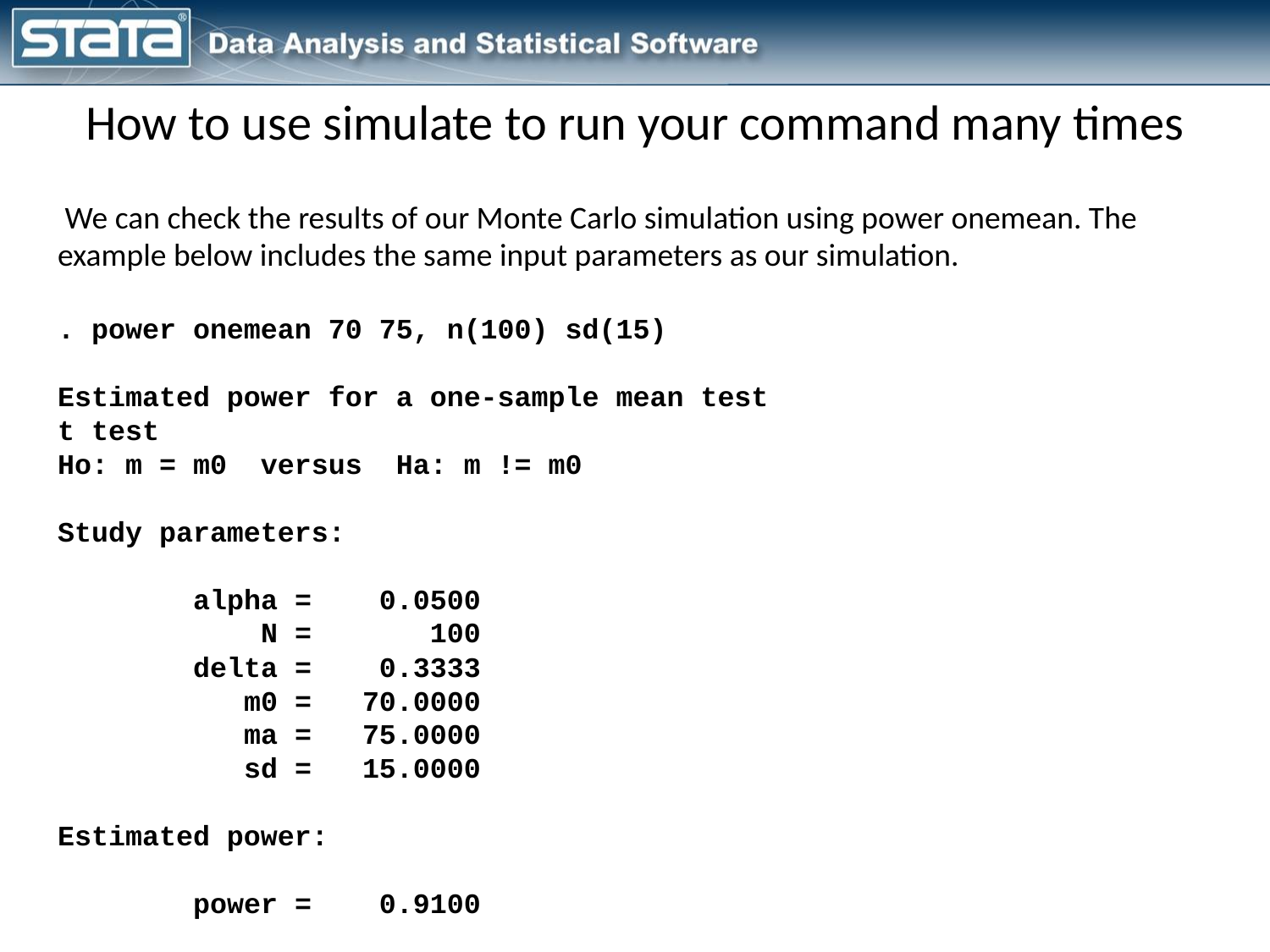

How to use simulate to run your command many times
 We can check the results of our Monte Carlo simulation using power onemean. The example below includes the same input parameters as our simulation.

. power onemean 70 75, n(100) sd(15)

Estimated power for a one-sample mean test
t test
Ho: m = m0  versus  Ha: m != m0

Study parameters:

        alpha =    0.0500
            N =       100
        delta =    0.3333
           m0 =   70.0000
           ma =   75.0000
           sd =   15.0000

Estimated power:

        power =    0.9100